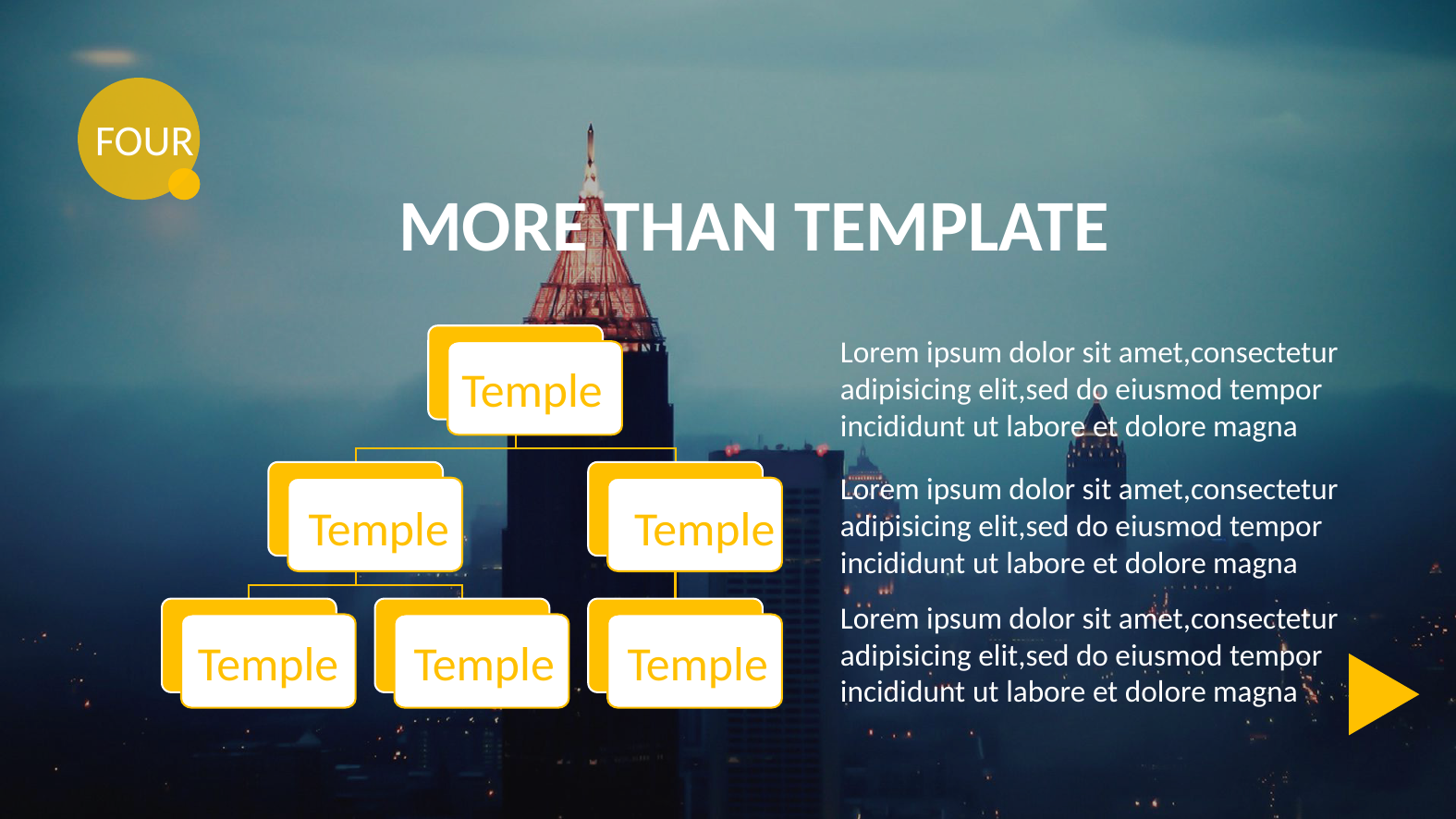

FOUR

MORE THAN TEMPLATE
Lorem ipsum dolor sit amet,consectetur adipisicing elit,sed do eiusmod tempor incididunt ut labore et dolore magna

Temple
Temple
Temple
Temple
Temple
Temple
Lorem ipsum dolor sit amet,consectetur adipisicing elit,sed do eiusmod tempor incididunt ut labore et dolore magna
Lorem ipsum dolor sit amet,consectetur adipisicing elit,sed do eiusmod tempor incididunt ut labore et dolore magna